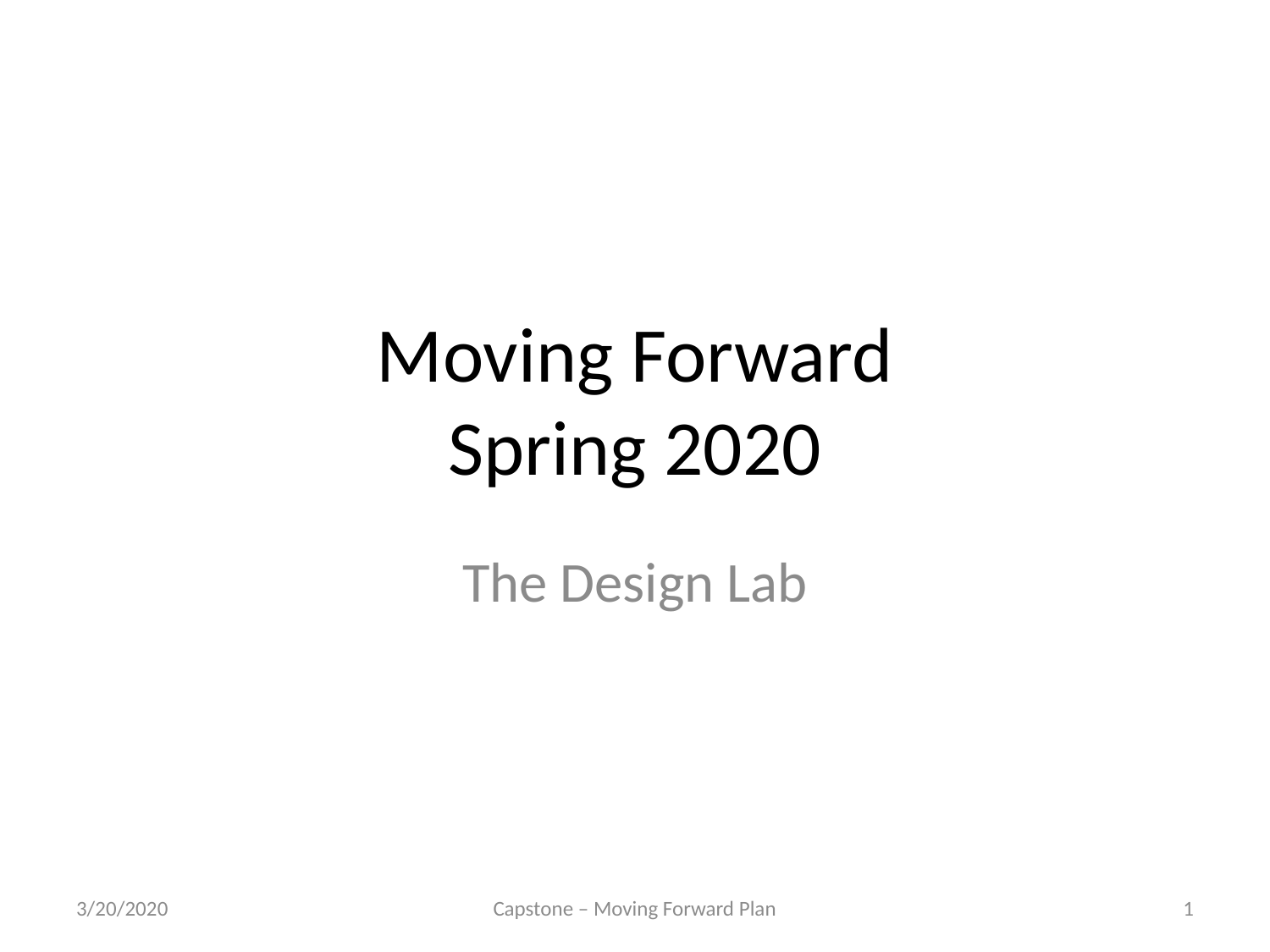

# Moving Forward Spring 2020
The Design Lab
3/20/2020
Capstone – Moving Forward Plan
1